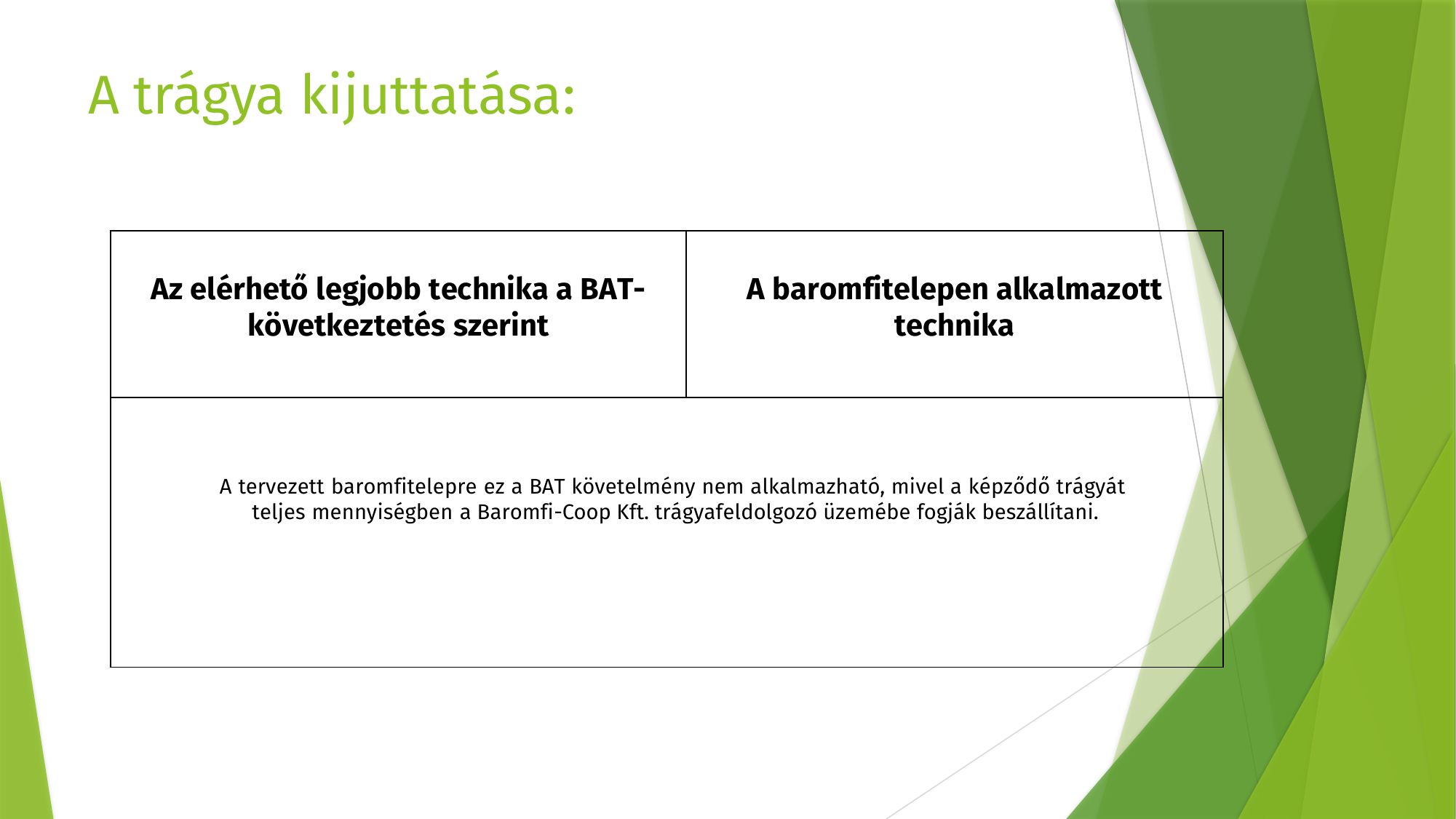

# A trágya kijuttatása:
| Az elérhető legjobb technika a BAT-következtetés szerint | A baromfitelepen alkalmazott technika |
| --- | --- |
| A tervezett baromfitelepre ez a BAT követelmény nem alkalmazható, mivel a képződő trágyát teljes mennyiségben a Baromfi-Coop Kft. trágyafeldolgozó üzemébe fogják beszállítani. |  |